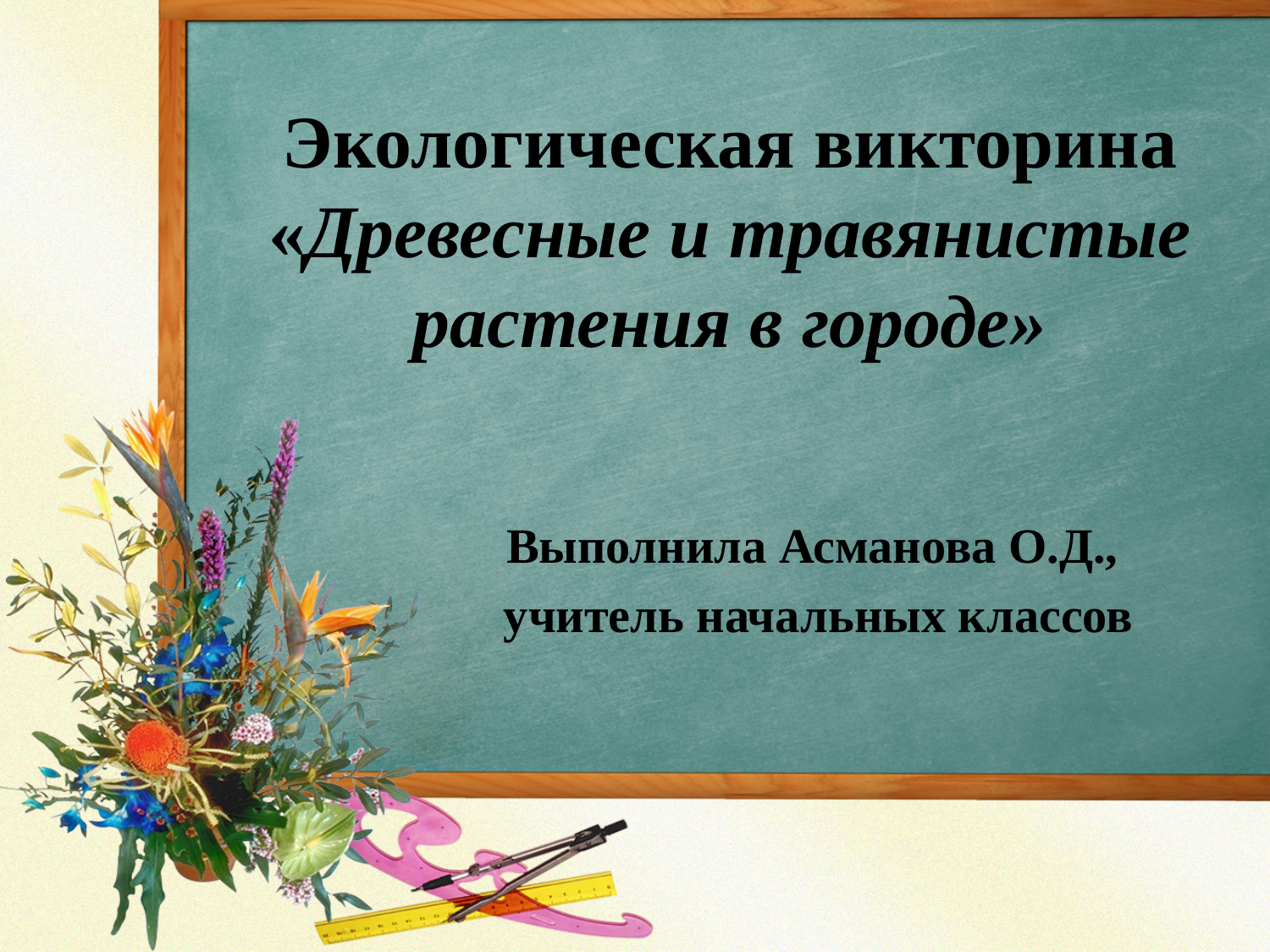

# Экологическая викторина «Древесные и травянистые растения в городе»
Выполнила Асманова О.Д.,
учитель начальных классов